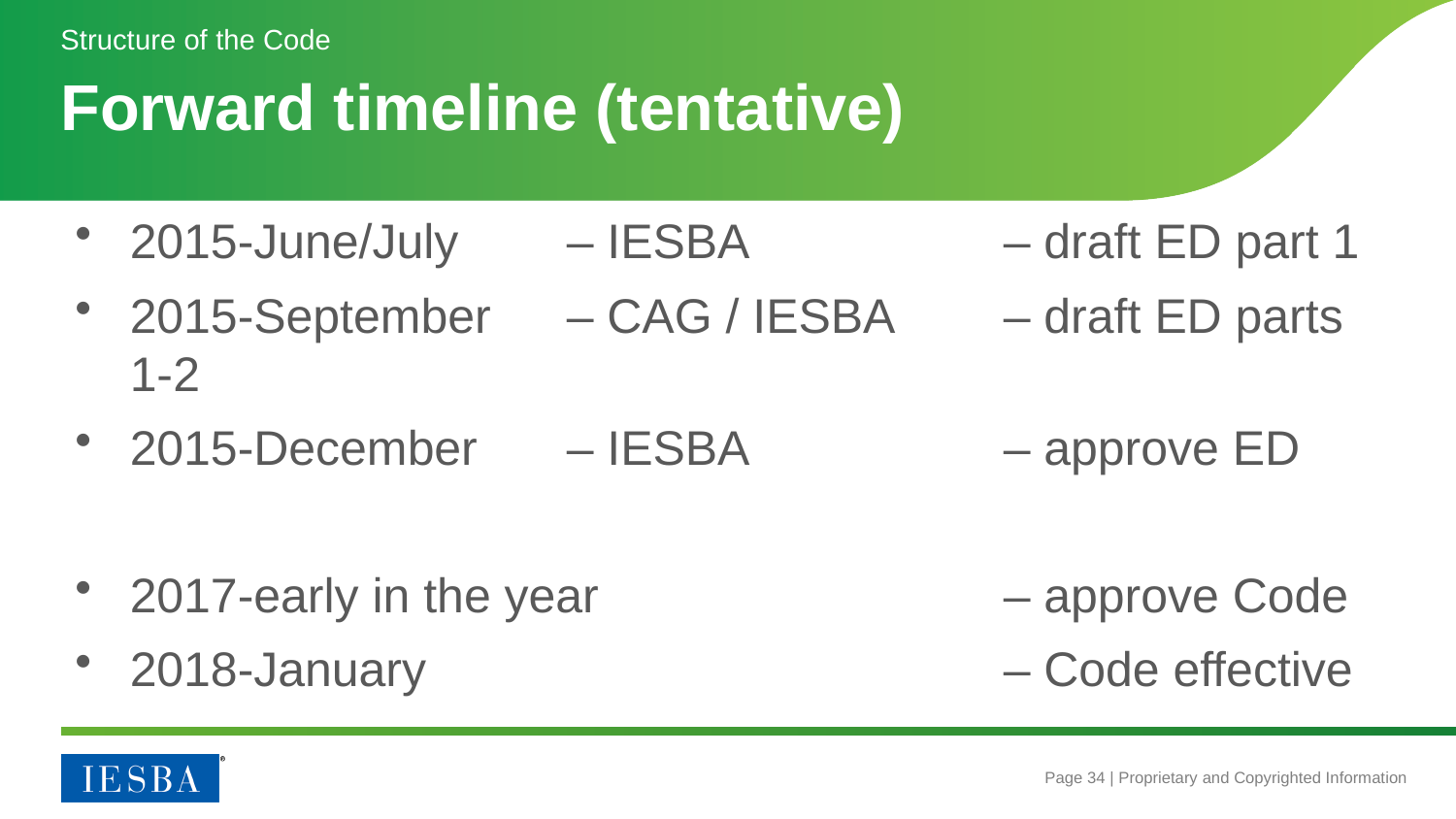

Structure of the Code

# Forward timeline (tentative)
2015-June/July	– IESBA 		– draft ED part 1
2015-September 	– CAG / IESBA	– draft ED parts 1-2
2015-December 	– IESBA 		– approve ED

2017-early in the year			– approve Code
2018-January 				– Code effective